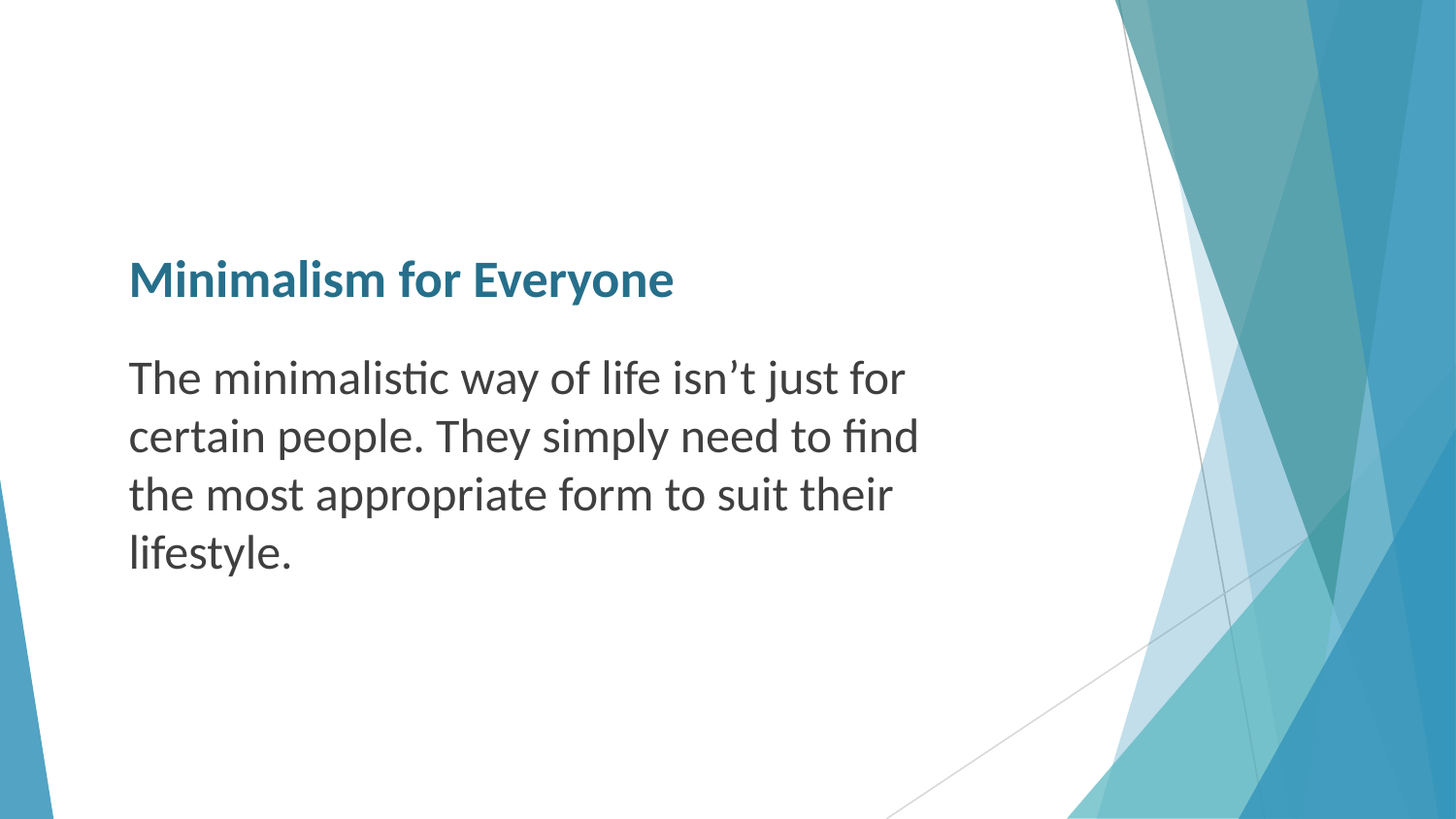

# Minimalism for Everyone
The minimalistic way of life isn’t just for certain people. They simply need to find the most appropriate form to suit their lifestyle.